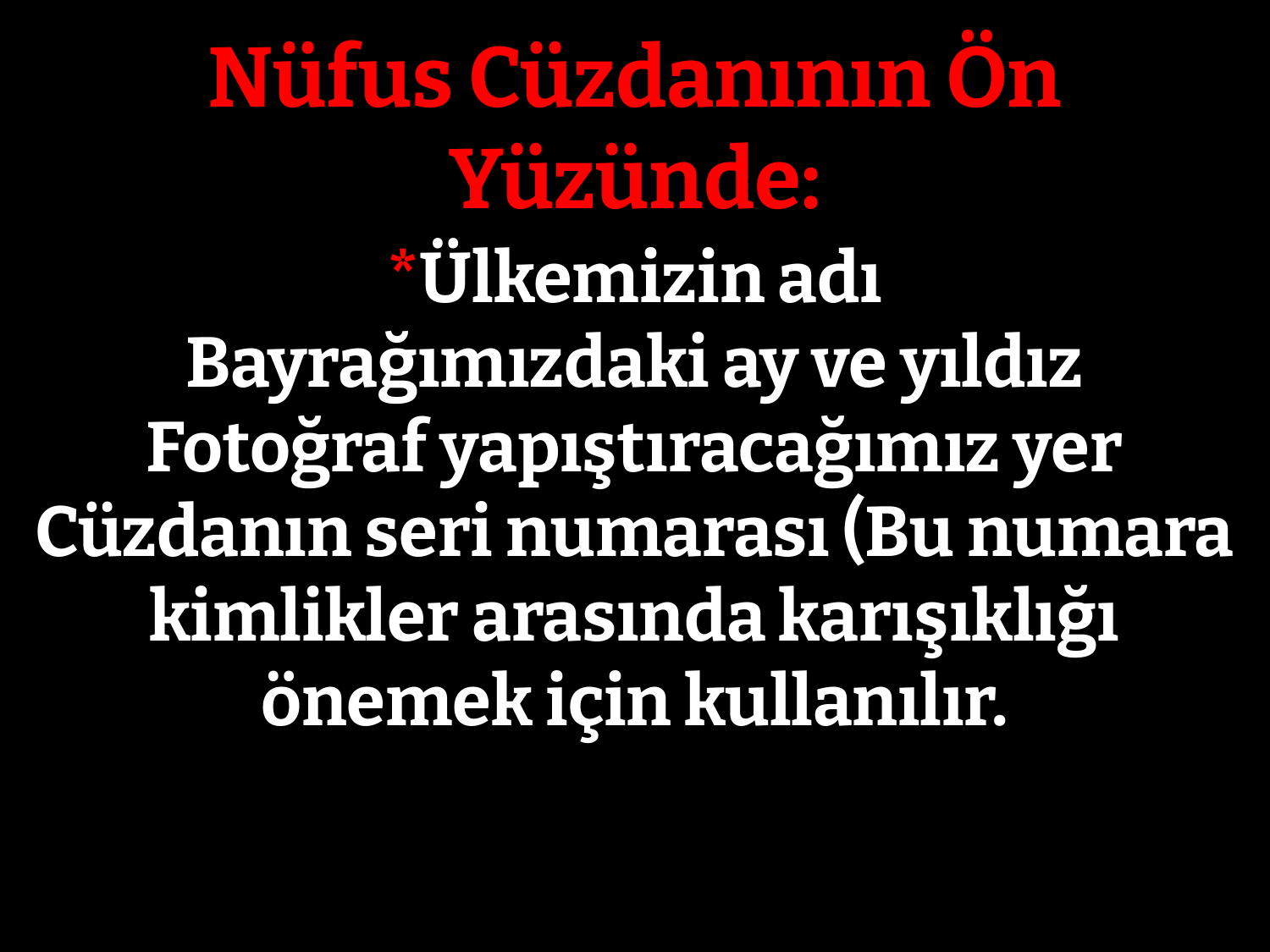

Nüfus Cüzdanının Ön Yüzünde:
*Ülkemizin adı
Bayrağımızdaki ay ve yıldız
Fotoğraf yapıştıracağımız yer
Cüzdanın seri numarası (Bu numara kimlikler arasında karışıklığı önemek için kullanılır.
#